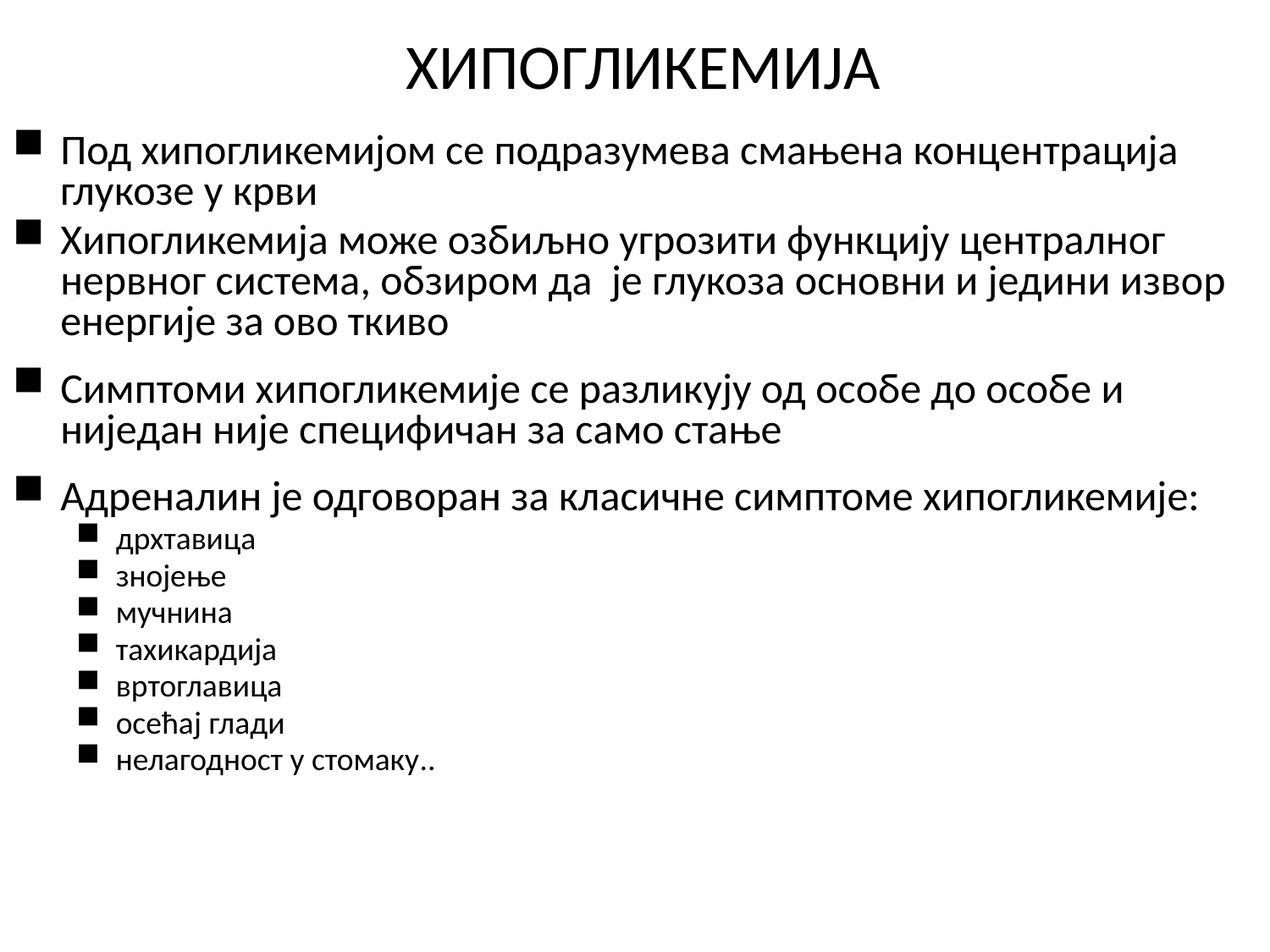

# ХИПОГЛИКЕМИЈА
Под хипогликемијом се подразумева смањена концентрација глукозе у крви
Хипогликемија може озбиљно угрозити функцију централног нервног система, обзиром да  је глукоза основни и једини извор енергије за ово ткиво

Симптоми хипогликемије се разликују од особе до особе и ниједан није специфичан за само стање

Адреналин је одговоран за класичне симптоме хипогликемије:
дрхтавица
знојење
мучнина
тахикардија
вртоглавица
осећај глади
нелагодност у стомаку..